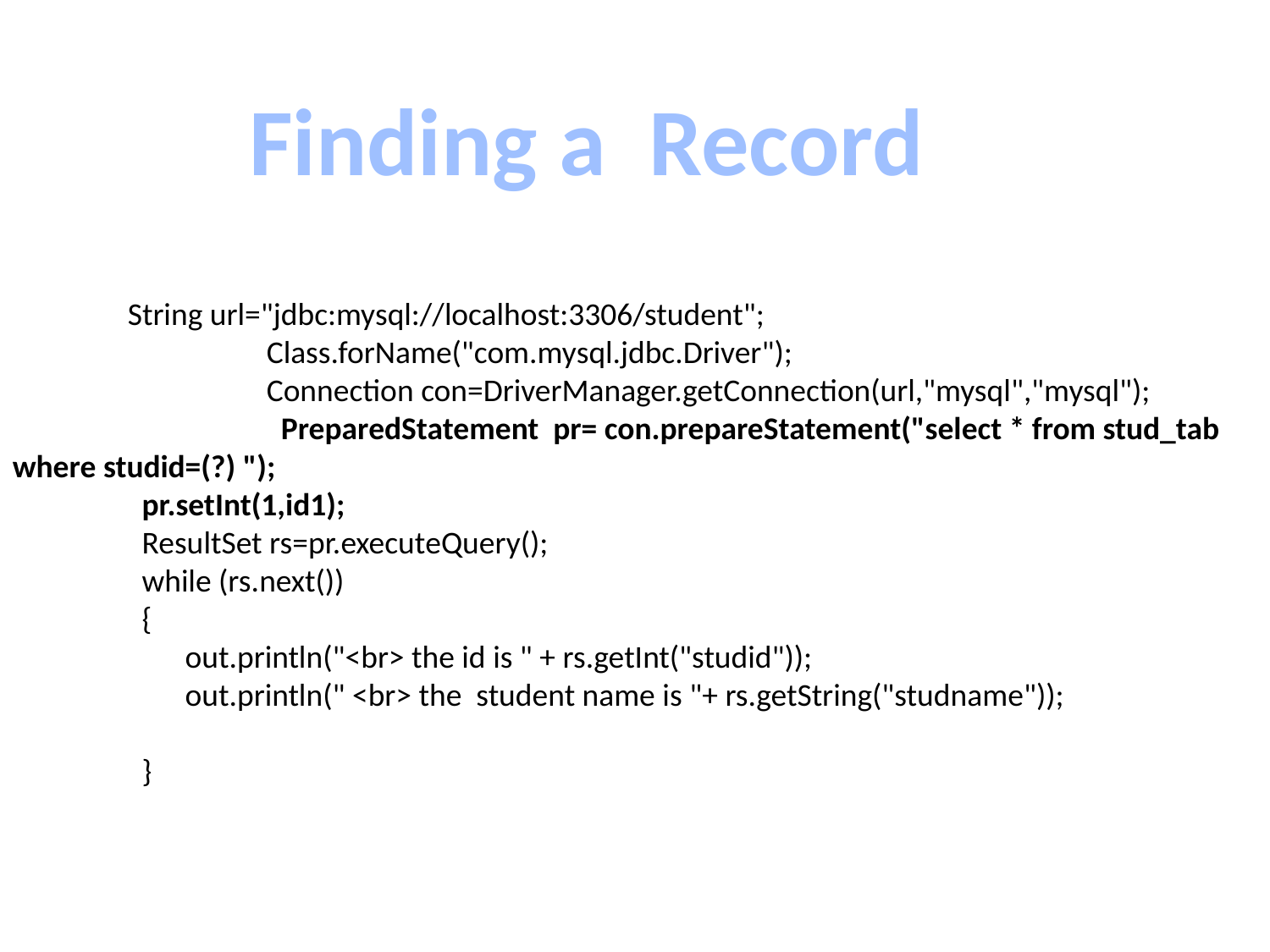

Finding a  Record

                String url="jdbc:mysql://localhost:3306/student";
    		Class.forName("com.mysql.jdbc.Driver");
    		Connection con=DriverManager.getConnection(url,"mysql","mysql");
    		  PreparedStatement  pr= con.prepareStatement("select * from stud_tab where studid=(?) ");
                  pr.setInt(1,id1);
                  ResultSet rs=pr.executeQuery();
                  while (rs.next())
                  {
                        out.println("<br> the id is " + rs.getInt("studid"));
                        out.println(" <br> the  student name is "+ rs.getString("studname"));

                  }